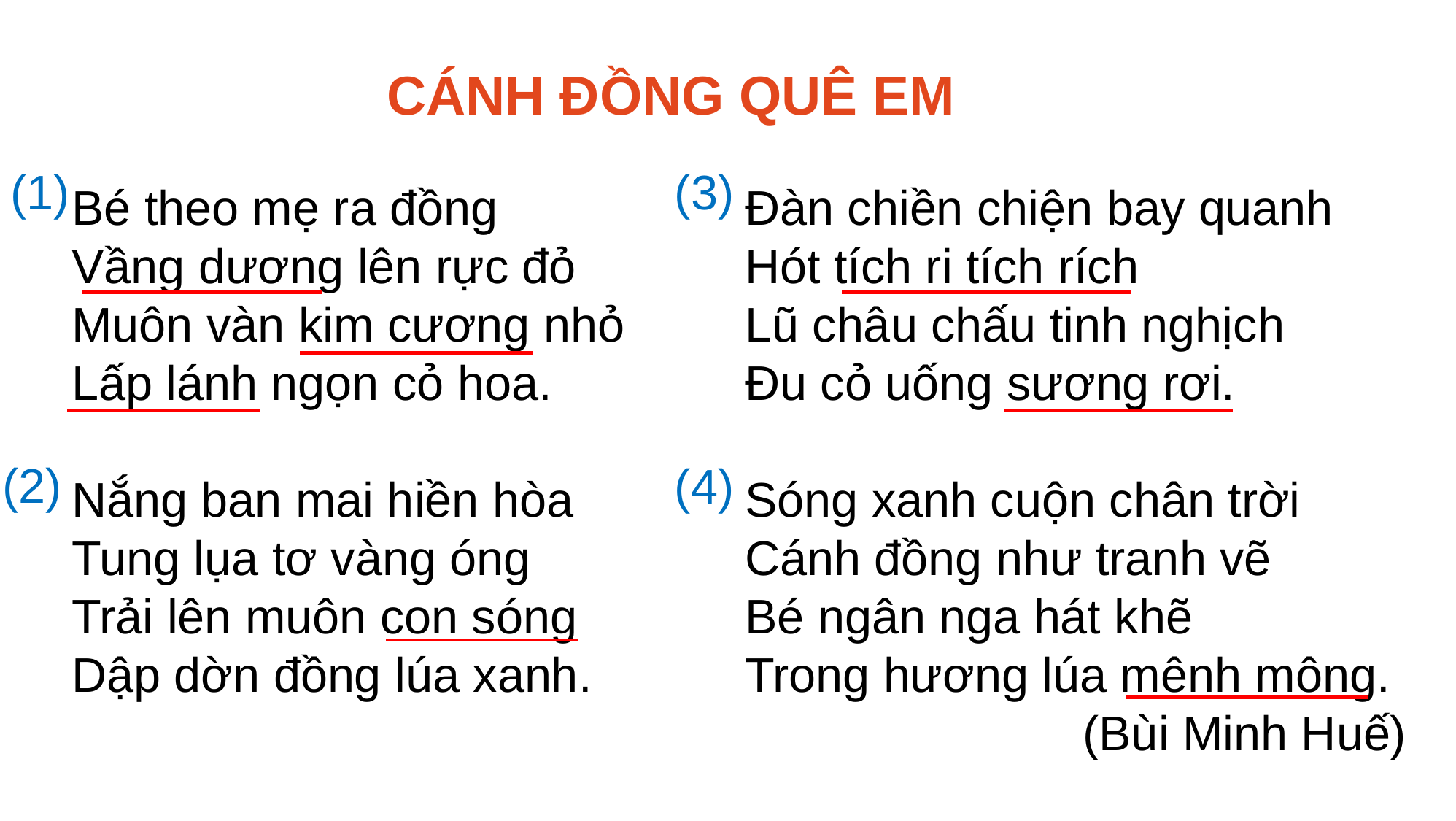

CÁNH ĐỒNG QUÊ EM
Bé theo mẹ ra đồng
Vầng dương lên rực đỏ
Muôn vàn kim cương nhỏ
Lấp lánh ngọn cỏ hoa.

Nắng ban mai hiền hòa
Tung lụa tơ vàng óng
Trải lên muôn con sóng
Dập dờn đồng lúa xanh.

Đàn chiền chiện bay quanh
Hót tích ri tích rích
Lũ châu chấu tinh nghịch
Đu cỏ uống sương rơi.

Sóng xanh cuộn chân trời
Cánh đồng như tranh vẽ
Bé ngân nga hát khẽ
Trong hương lúa mênh mông.
(Bùi Minh Huế)
(1)
(3)
(2)
(4)